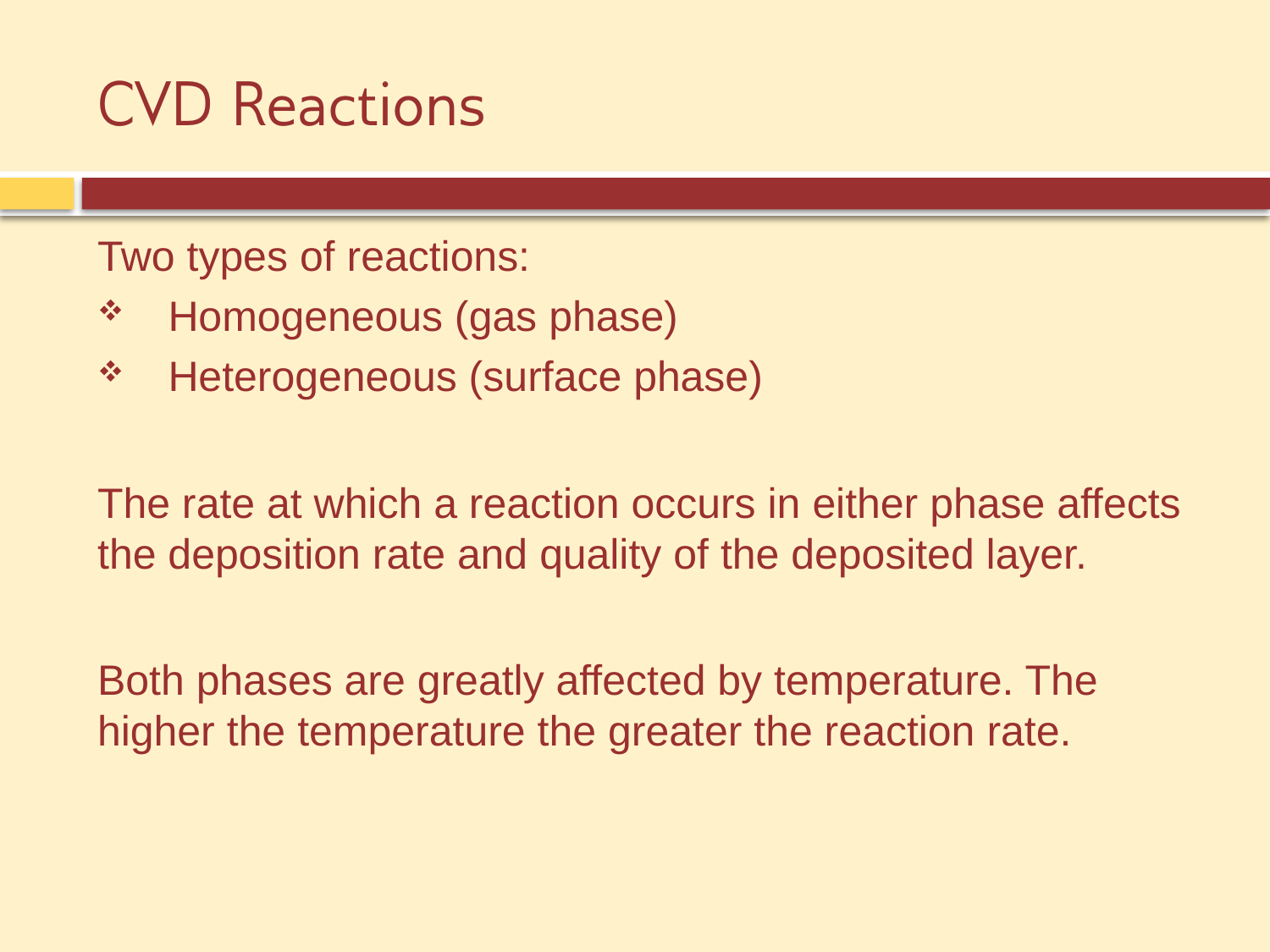

# CVD Reactions
Two types of reactions:
Homogeneous (gas phase)
Heterogeneous (surface phase)

The rate at which a reaction occurs in either phase affects the deposition rate and quality of the deposited layer.

Both phases are greatly affected by temperature. The higher the temperature the greater the reaction rate.